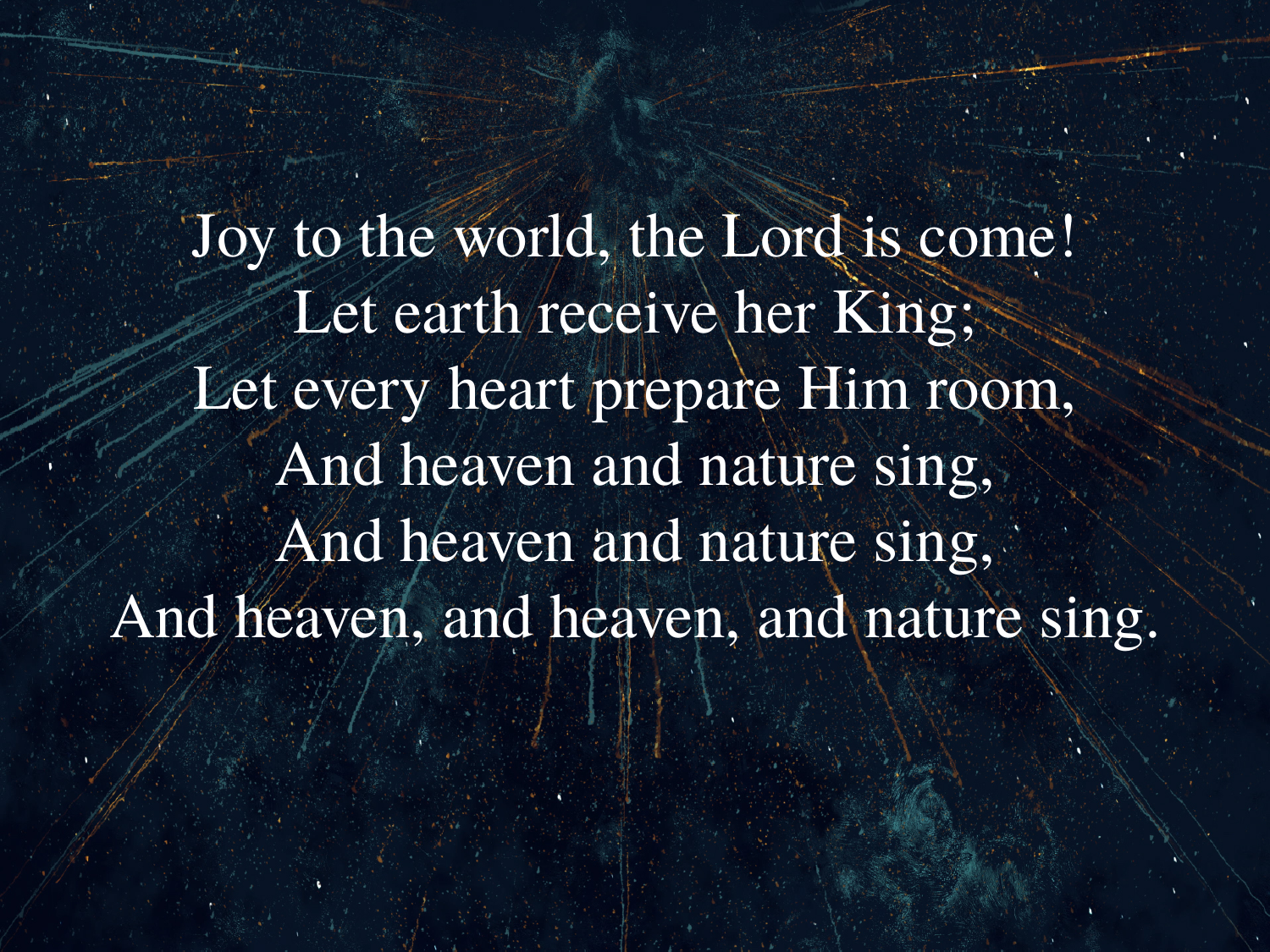

# Joy to the world, the Lord is come! Let earth receive her King; Let every heart prepare Him room, And heaven and nature sing, And heaven and nature sing, And heaven, and heaven, and nature sing.